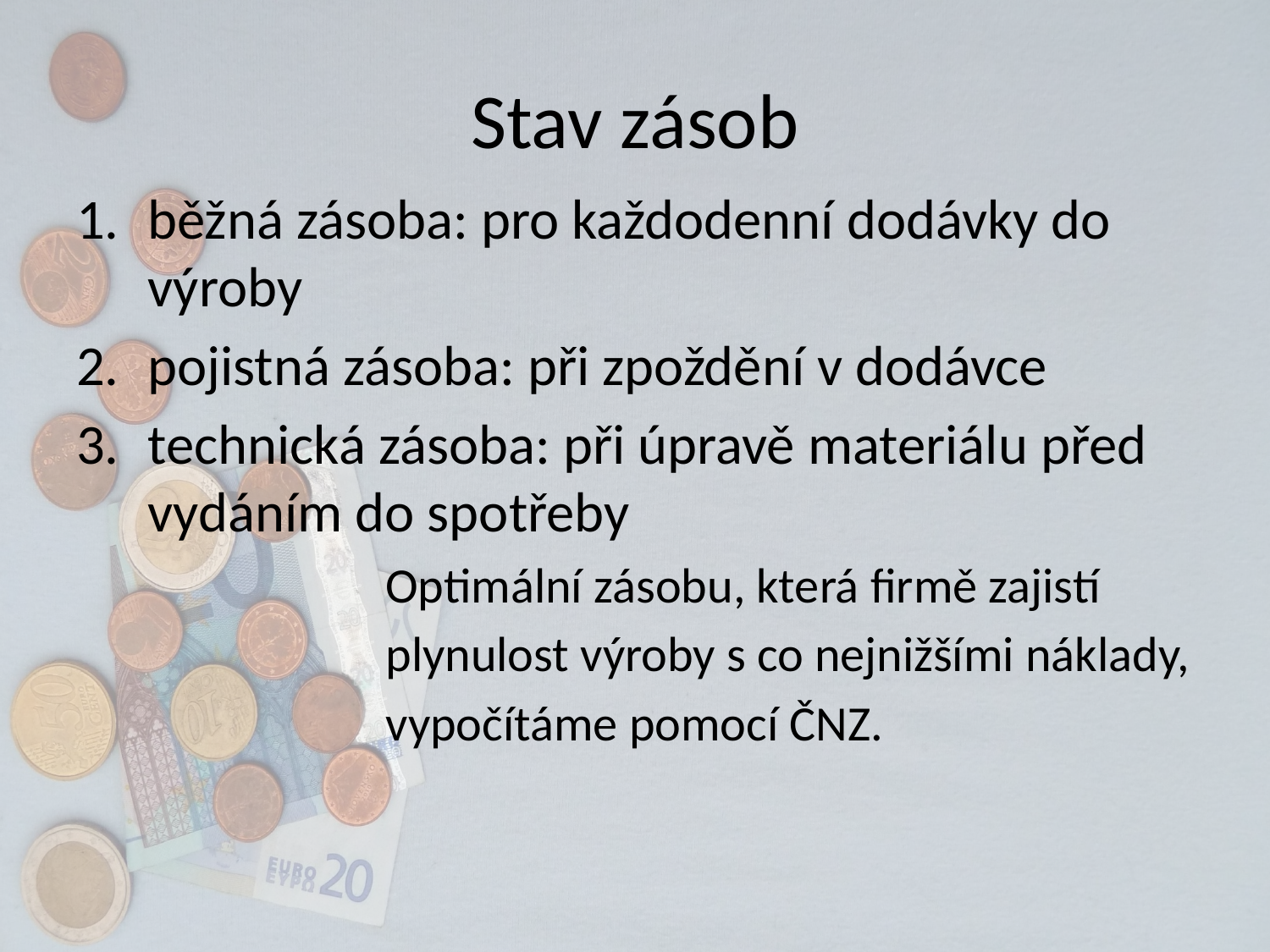

# Stav zásob
běžná zásoba: pro každodenní dodávky do výroby
pojistná zásoba: při zpoždění v dodávce
technická zásoba: při úpravě materiálu před vydáním do spotřeby
		Optimální zásobu, která firmě zajistí
		plynulost výroby s co nejnižšími náklady,
		vypočítáme pomocí ČNZ.